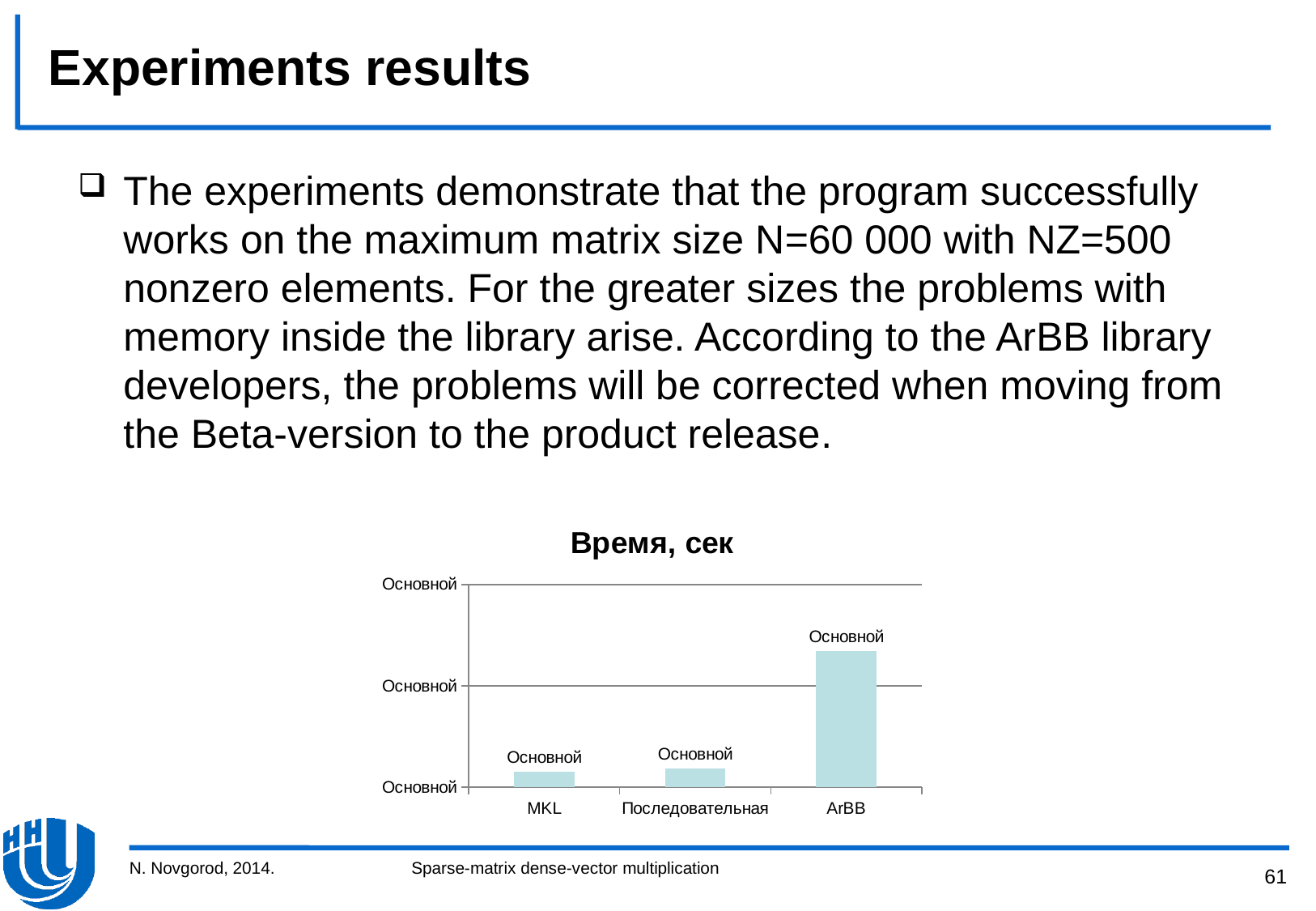

# Experiments results
The experiments demonstrate that the program successfully works on the maximum matrix size N=60 000 with NZ=500 nonzero elements. For the greater sizes the problems with memory inside the library arise. According to the ArBB library developers, the problems will be corrected when moving from the Beta-version to the product release.

### Chart:

| Category | Время, сек |
|---|---|
| MKL | 0.07800000000000001 |
| Последовательная | 0.09300000000000005 |
| ArBB | 0.6710000000000003 |
N. Novgorod, 2014.
Sparse-matrix dense-vector multiplication